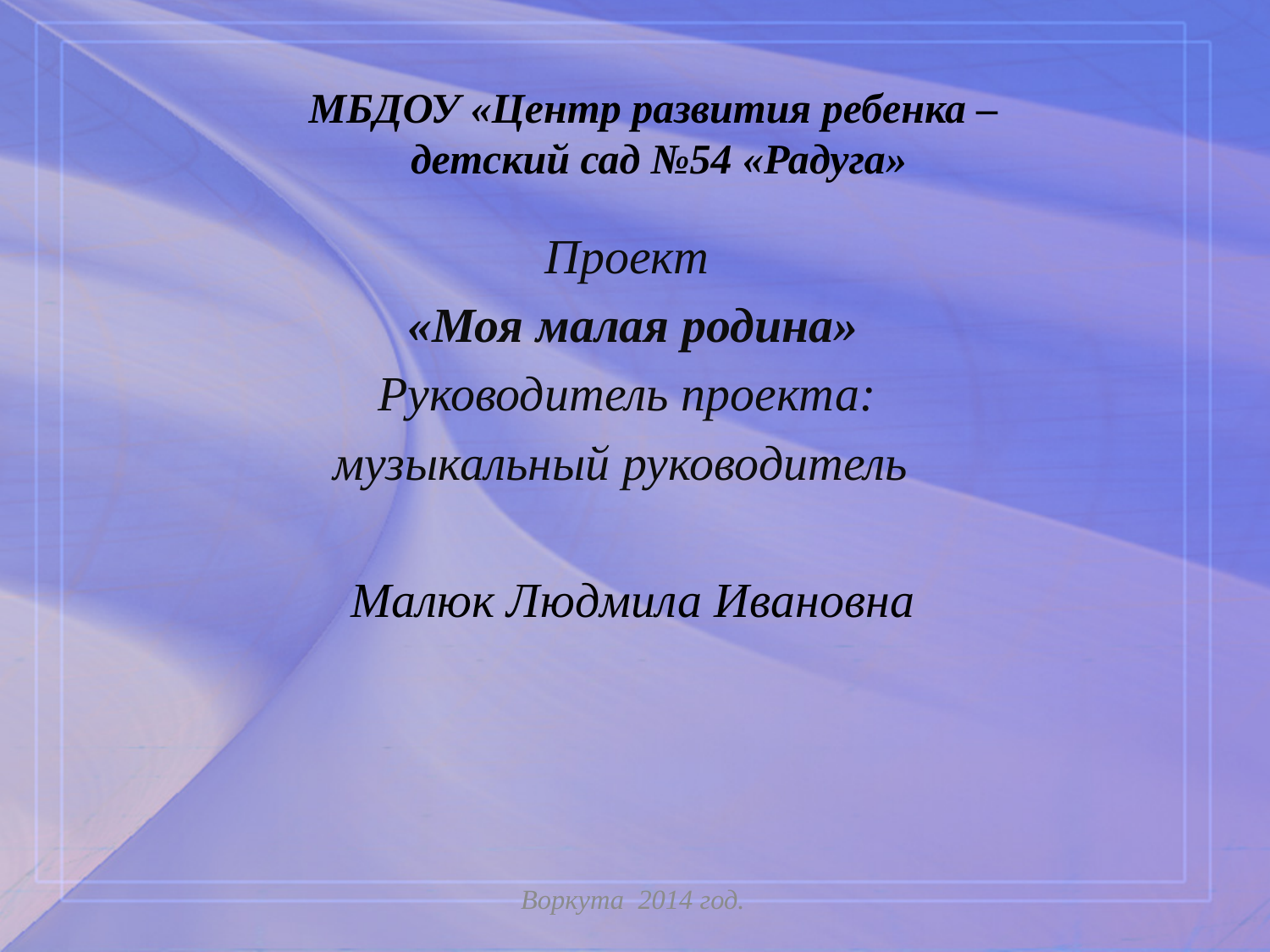

# МБДОУ «Центр развития ребенка – детский сад №54 «Радуга»
Проект
«Моя малая родина»
Руководитель проекта:
музыкальный руководитель

Малюк Людмила Ивановна

Воркута  2014 год.